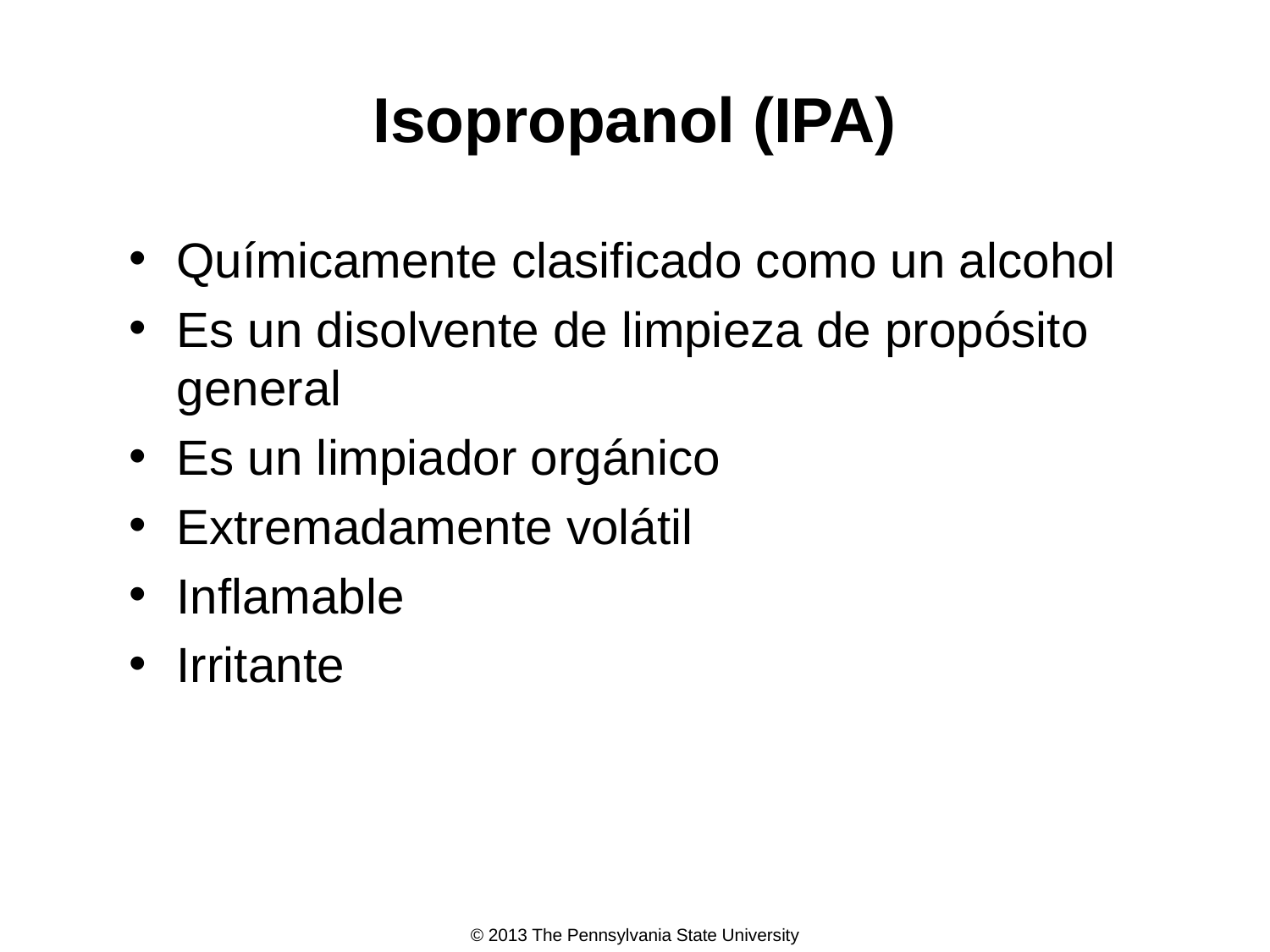

# Isopropanol (IPA)
Químicamente clasificado como un alcohol
Es un disolvente de limpieza de propósito general
Es un limpiador orgánico
Extremadamente volátil
Inflamable
Irritante